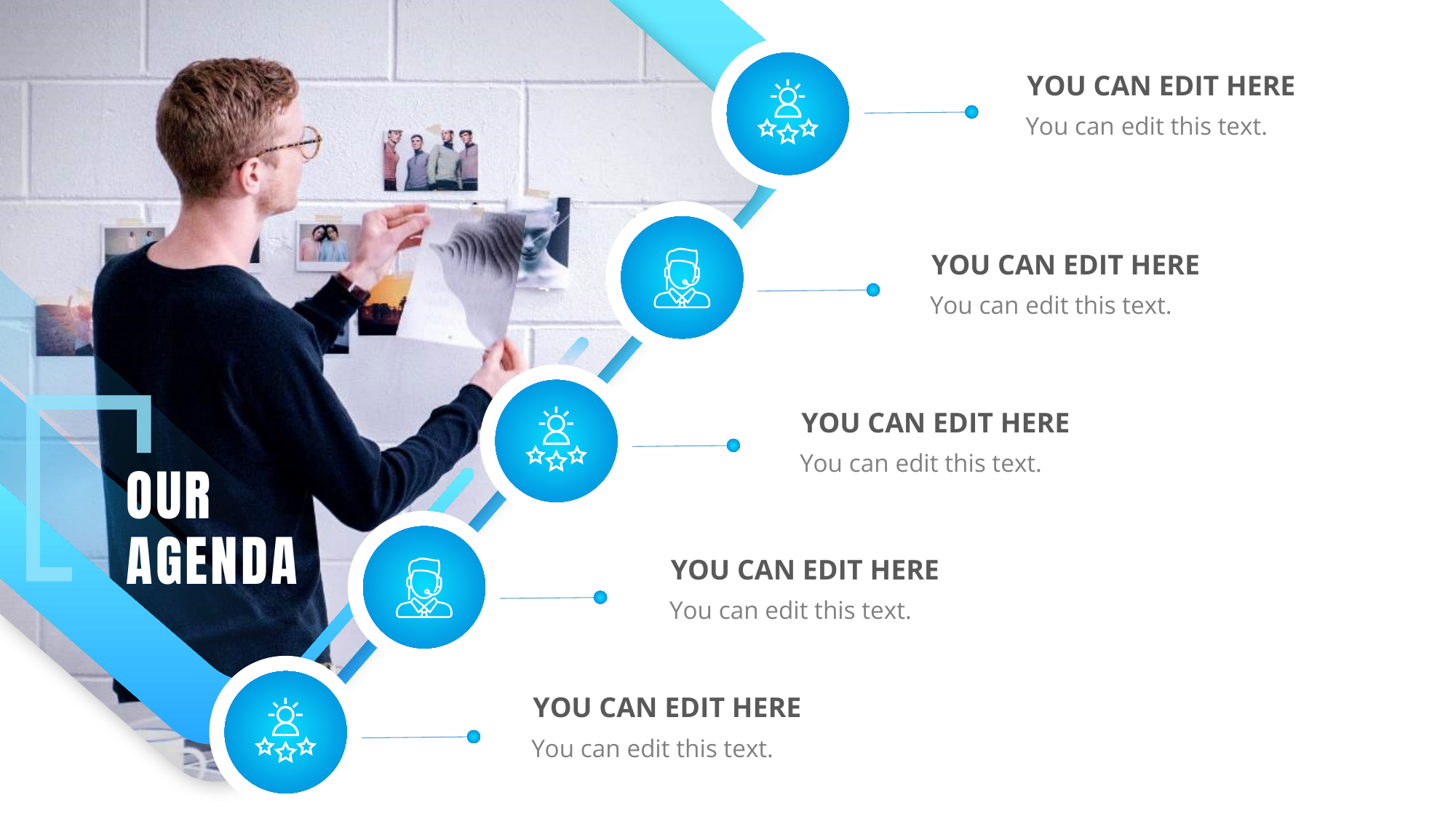

YOU CAN EDIT HERE
You can edit this text.

YOU CAN EDIT HERE
You can edit this text.

OUR
AGENDA
YOU CAN EDIT HERE
You can edit this text.

YOU CAN EDIT HERE
You can edit this text.

YOU CAN EDIT HERE
You can edit this text.